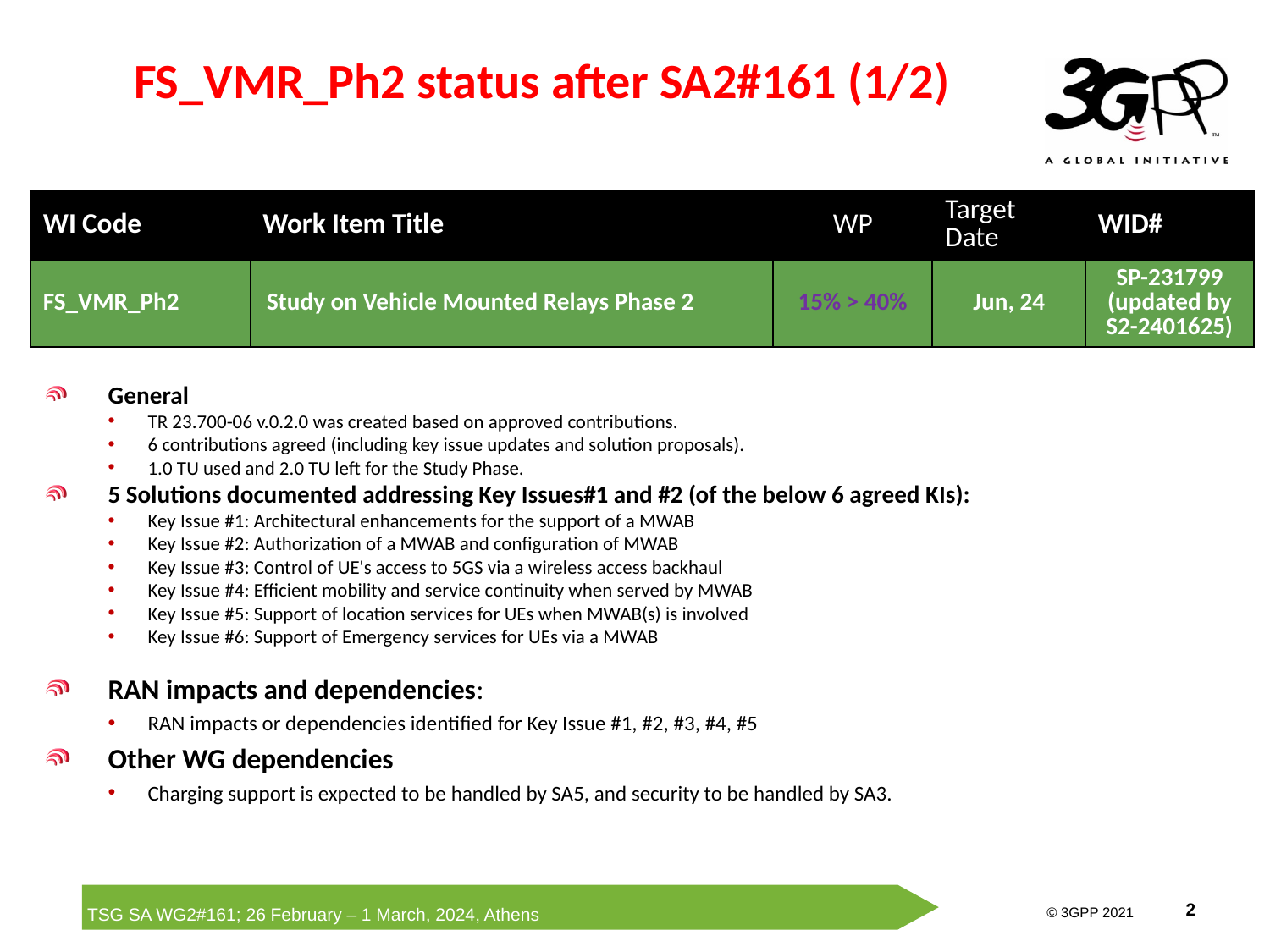

# FS_VMR_Ph2 status after SA2#161 (1/2)
| WI Code | Work Item Title | WP | Target Date | WID# |
| --- | --- | --- | --- | --- |
| FS\_VMR\_Ph2 | Study on Vehicle Mounted Relays Phase 2 | 15% > 40% | Jun, 24 | SP-231799 (updated by S2-2401625) |
General
TR 23.700-06 v.0.2.0 was created based on approved contributions.
6 contributions agreed (including key issue updates and solution proposals).
1.0 TU used and 2.0 TU left for the Study Phase.
5 Solutions documented addressing Key Issues#1 and #2 (of the below 6 agreed KIs):
Key Issue #1: Architectural enhancements for the support of a MWAB
Key Issue #2: Authorization of a MWAB and configuration of MWAB
Key Issue #3: Control of UE's access to 5GS via a wireless access backhaul
Key Issue #4: Efficient mobility and service continuity when served by MWAB
Key Issue #5: Support of location services for UEs when MWAB(s) is involved
Key Issue #6: Support of Emergency services for UEs via a MWAB

RAN impacts and dependencies:
RAN impacts or dependencies identified for Key Issue #1, #2, #3, #4, #5
Other WG dependencies
Charging support is expected to be handled by SA5, and security to be handled by SA3.